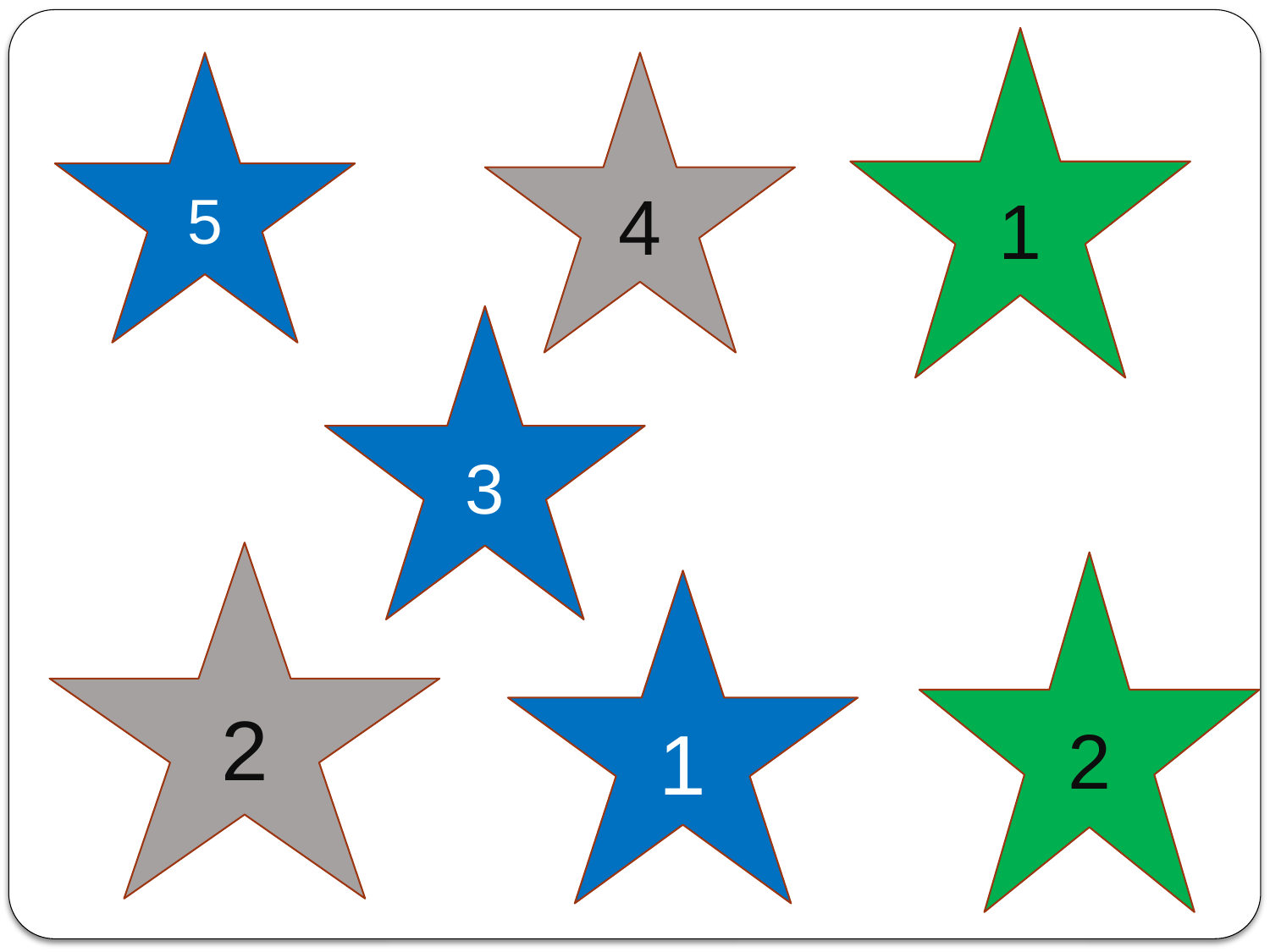

1
5
4
3
2
2
1